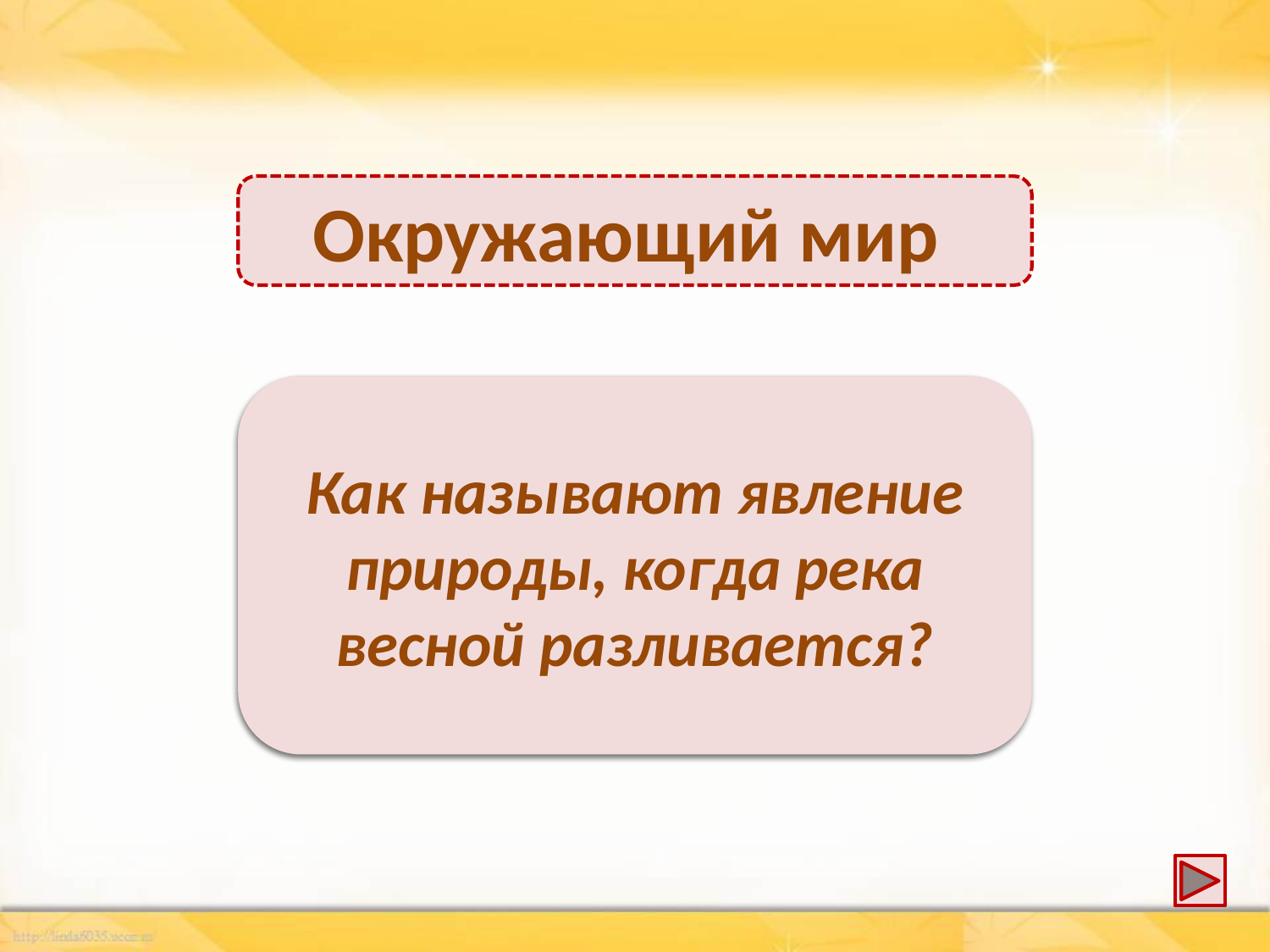

Окружающий мир
Половодье
Как называют явление природы, когда река весной разливается?